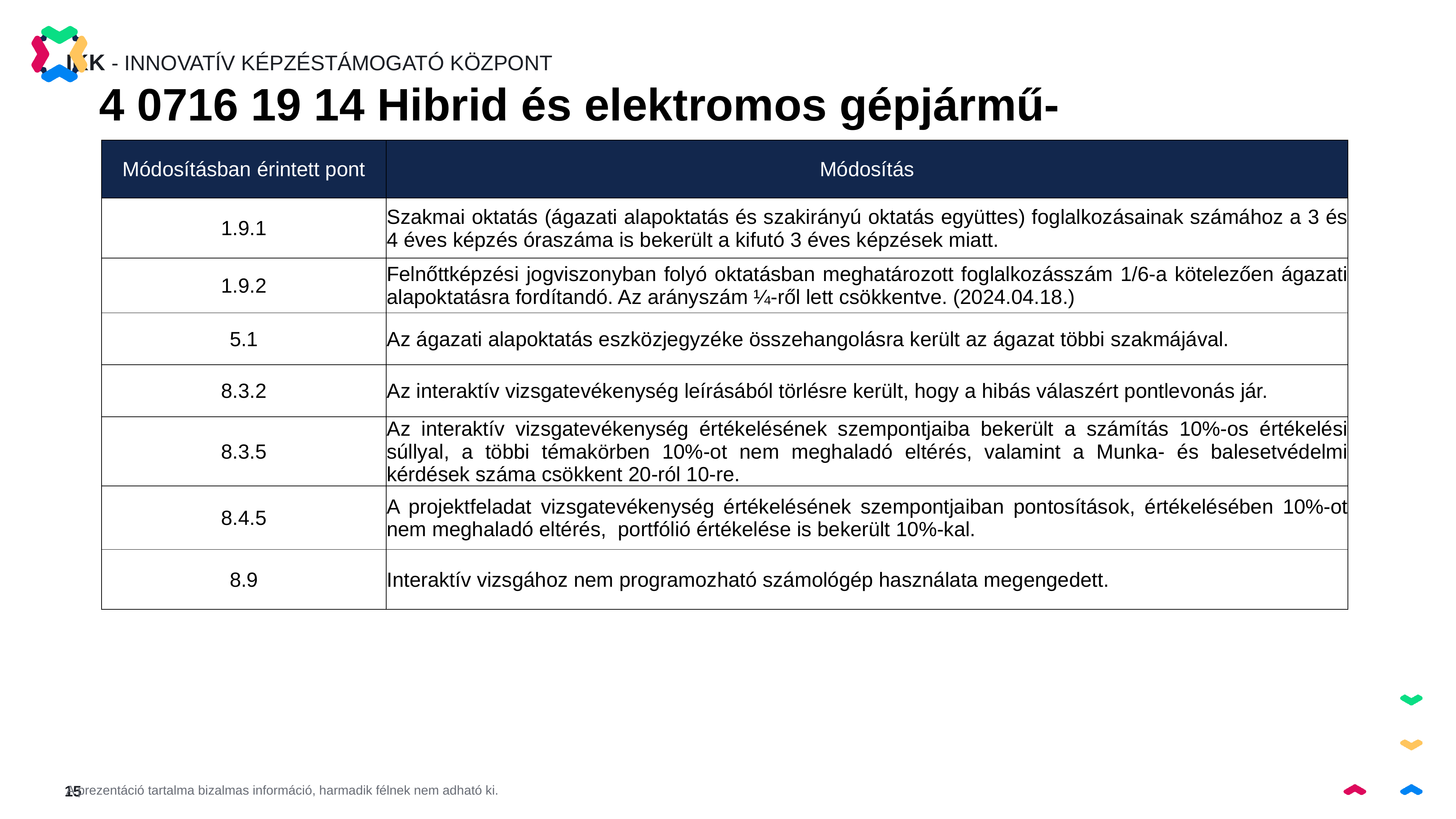

4 0716 19 14 Hibrid és elektromos gépjármű-mechatronikus
| Módosításban érintett pont | Módosítás |
| --- | --- |
| 1.9.1 | Szakmai oktatás (ágazati alapoktatás és szakirányú oktatás együttes) foglalkozásainak számához a 3 és 4 éves képzés óraszáma is bekerült a kifutó 3 éves képzések miatt. |
| 1.9.2 | Felnőttképzési jogviszonyban folyó oktatásban meghatározott foglalkozásszám 1/6-a kötelezően ágazati alapoktatásra fordítandó. Az arányszám ¼-ről lett csökkentve. (2024.04.18.) |
| 5.1 | Az ágazati alapoktatás eszközjegyzéke összehangolásra került az ágazat többi szakmájával. |
| 8.3.2 | Az interaktív vizsgatevékenység leírásából törlésre került, hogy a hibás válaszért pontlevonás jár. |
| 8.3.5 | Az interaktív vizsgatevékenység értékelésének szempontjaiba bekerült a számítás 10%-os értékelési súllyal, a többi témakörben 10%-ot nem meghaladó eltérés, valamint a Munka- és balesetvédelmi kérdések száma csökkent 20-ról 10-re. |
| 8.4.5 | A projektfeladat vizsgatevékenység értékelésének szempontjaiban pontosítások, értékelésében 10%-ot nem meghaladó eltérés, portfólió értékelése is bekerült 10%-kal. |
| 8.9 | Interaktív vizsgához nem programozható számológép használata megengedett. |